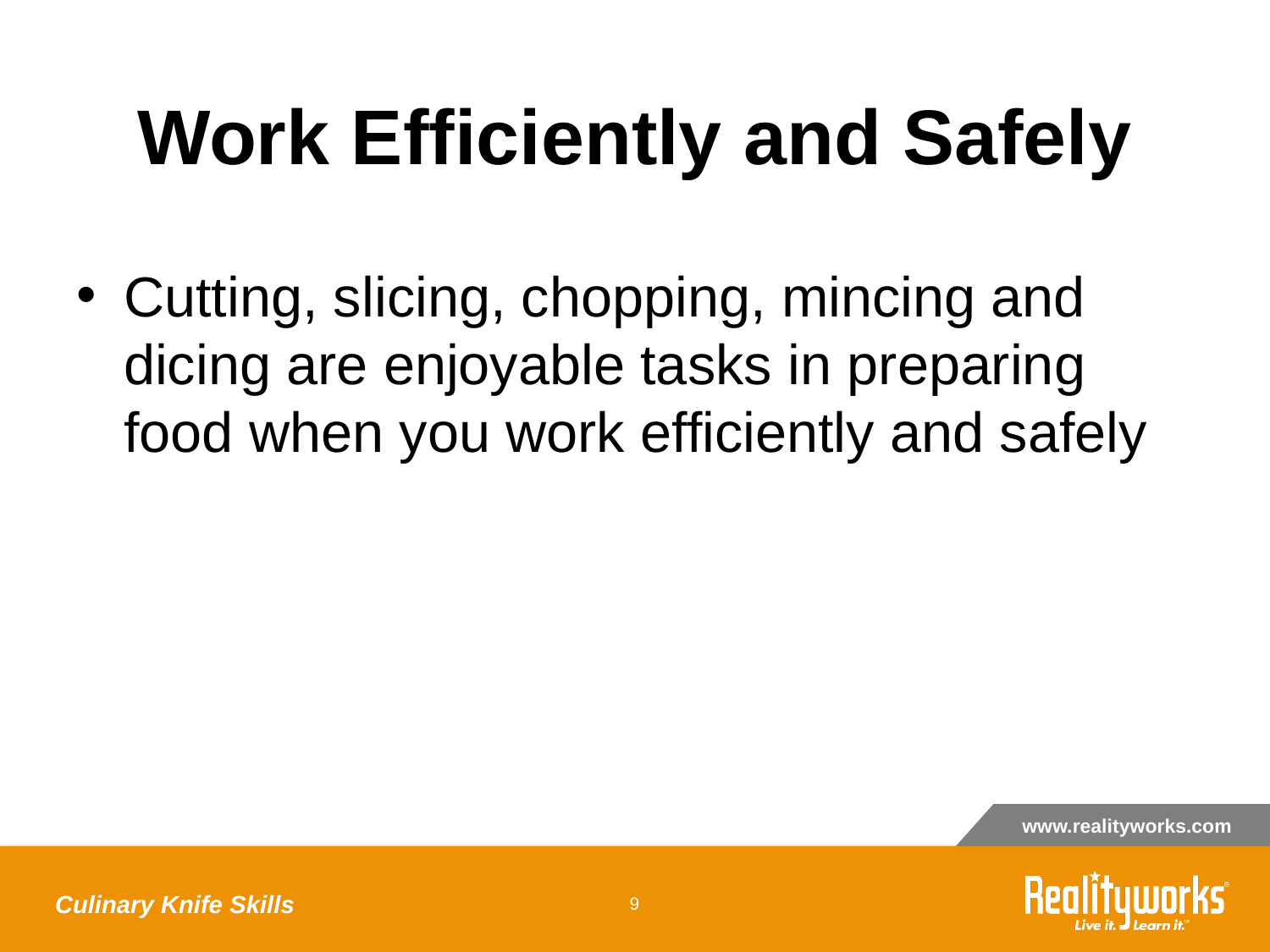

# Work Efficiently and Safely
Cutting, slicing, chopping, mincing and dicing are enjoyable tasks in preparing food when you work efficiently and safely

Culinary Knife Skills
9